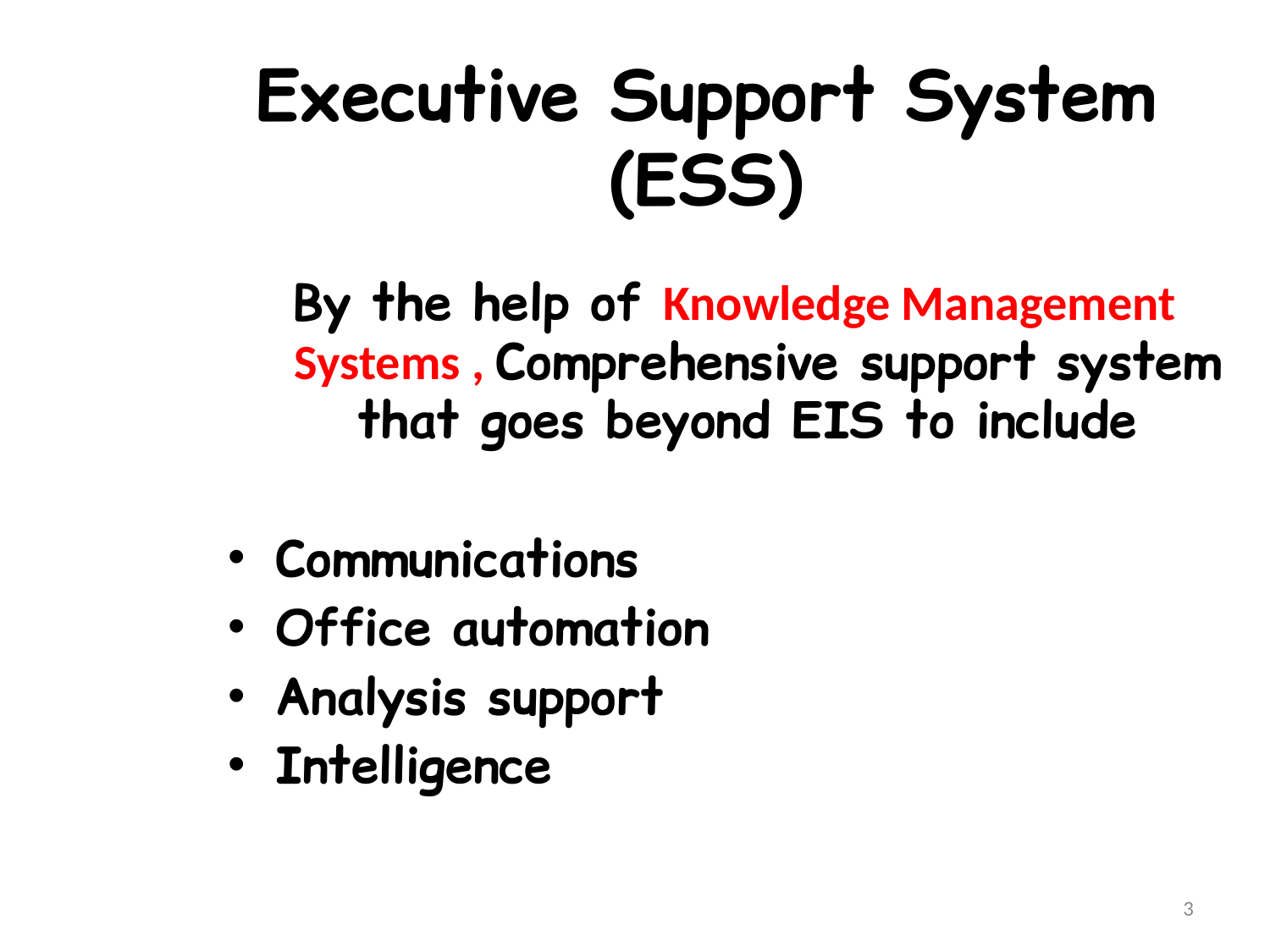

# Executive Support System (ESS)
By the help of Knowledge Management Systems , Comprehensive support system that goes beyond EIS to include

Communications
Office automation
Analysis support
Intelligence
3